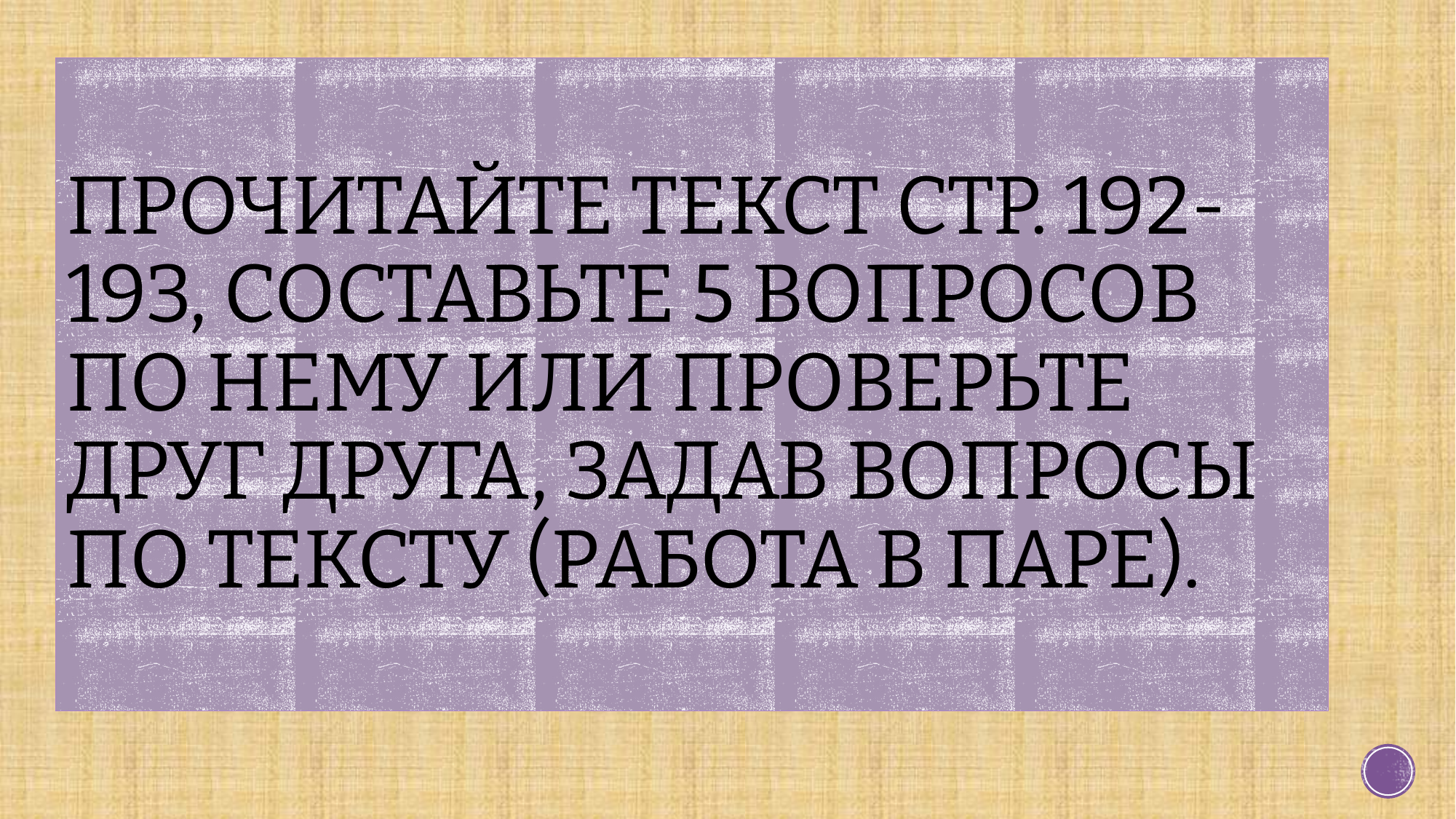

# Прочитайте текст Стр. 192-193, составьте 5 вопросов по нему или проверьте друг друга, задав вопросы по тексту (работа в паре).